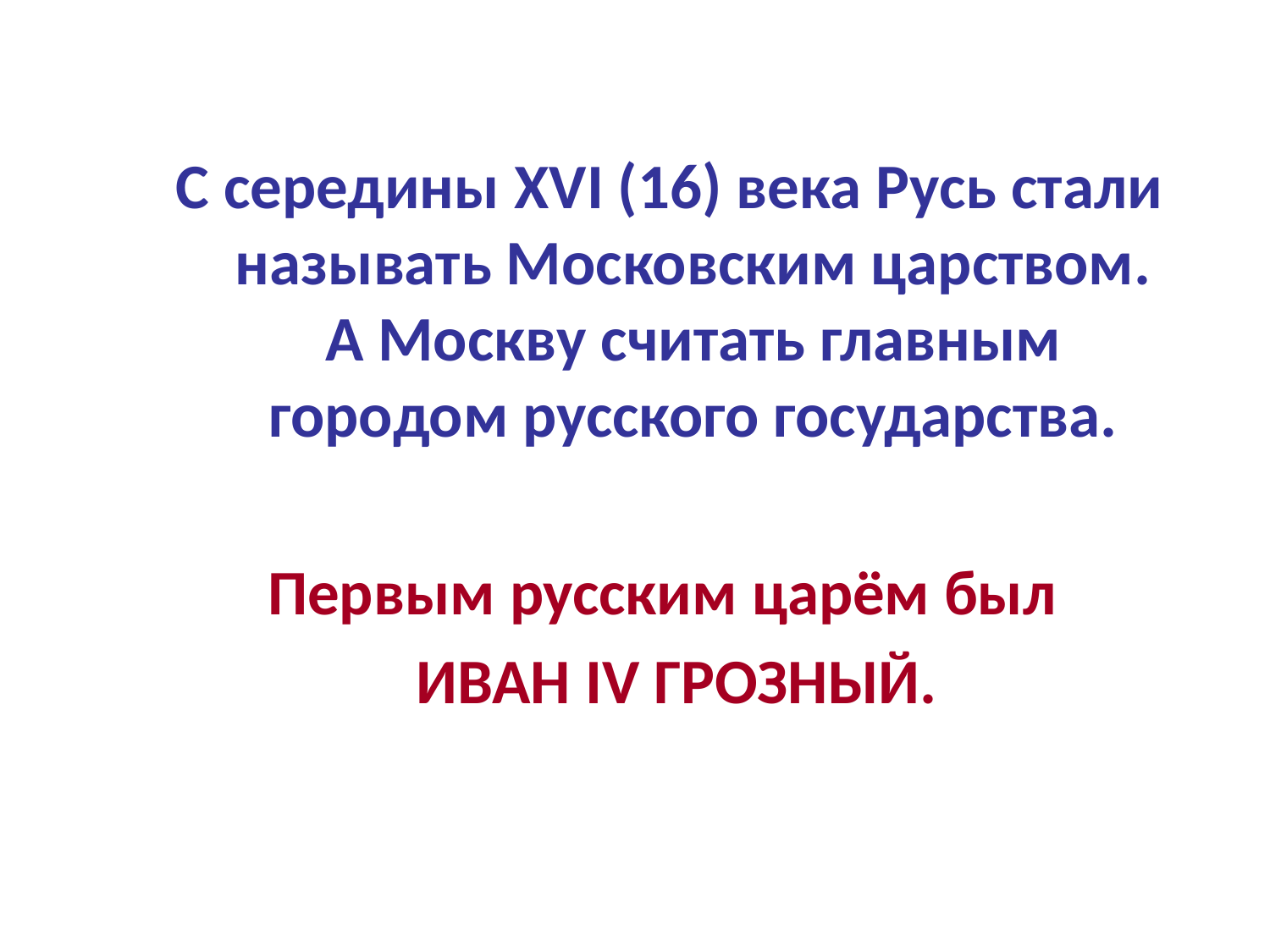

С середины XVI (16) века Русь стали называть Московским царством. А Москву считать главным городом русского государства.

Первым русским царём был
 ИВАН IV ГРОЗНЫЙ.